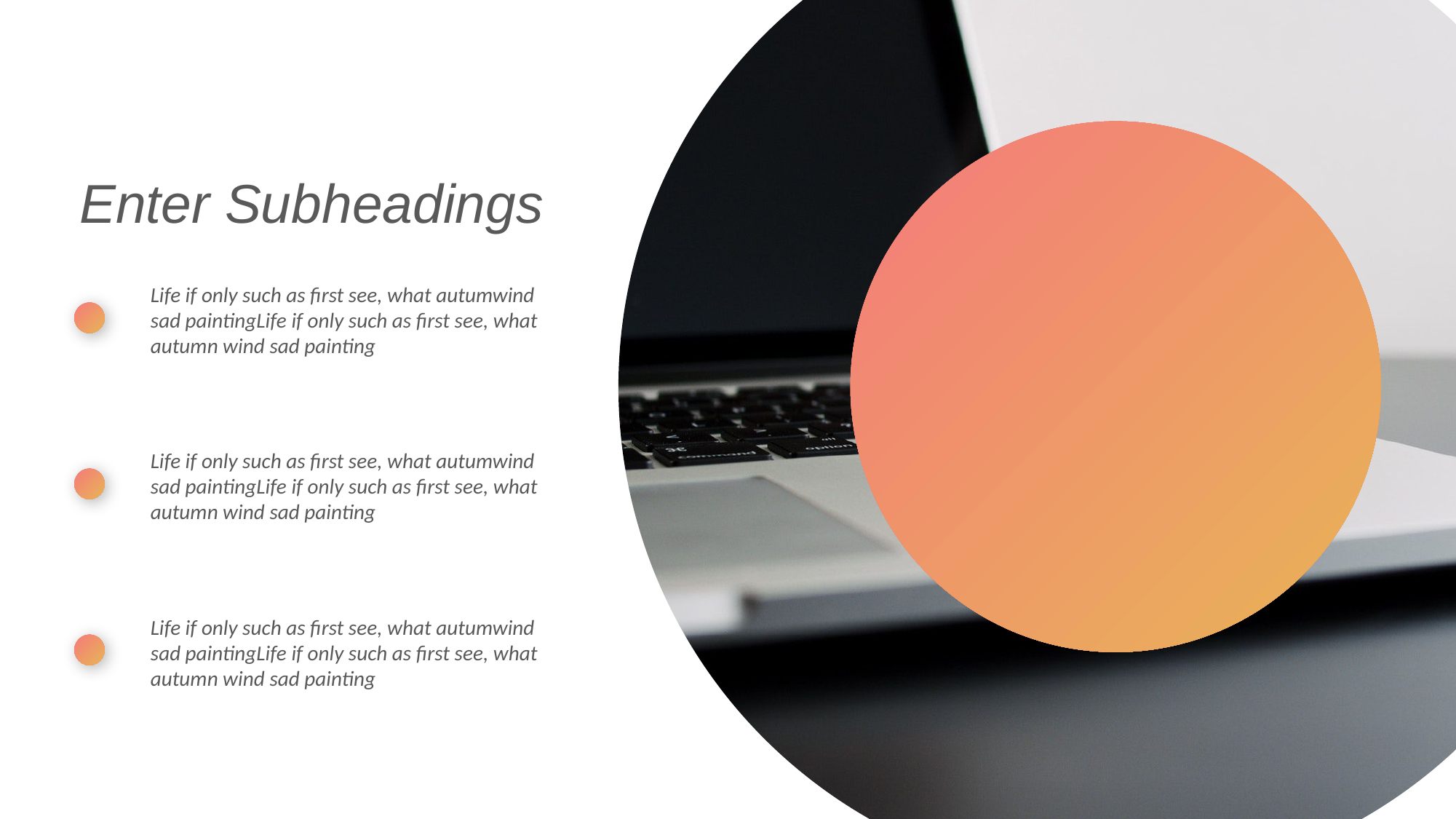

Enter Subheadings
Life if only such as first see, what autumwind sad paintingLife if only such as first see, what autumn wind sad painting

Life if only such as first see, what autumwind sad paintingLife if only such as first see, what autumn wind sad painting

Life if only such as first see, what autumwind sad paintingLife if only such as first see, what autumn wind sad painting